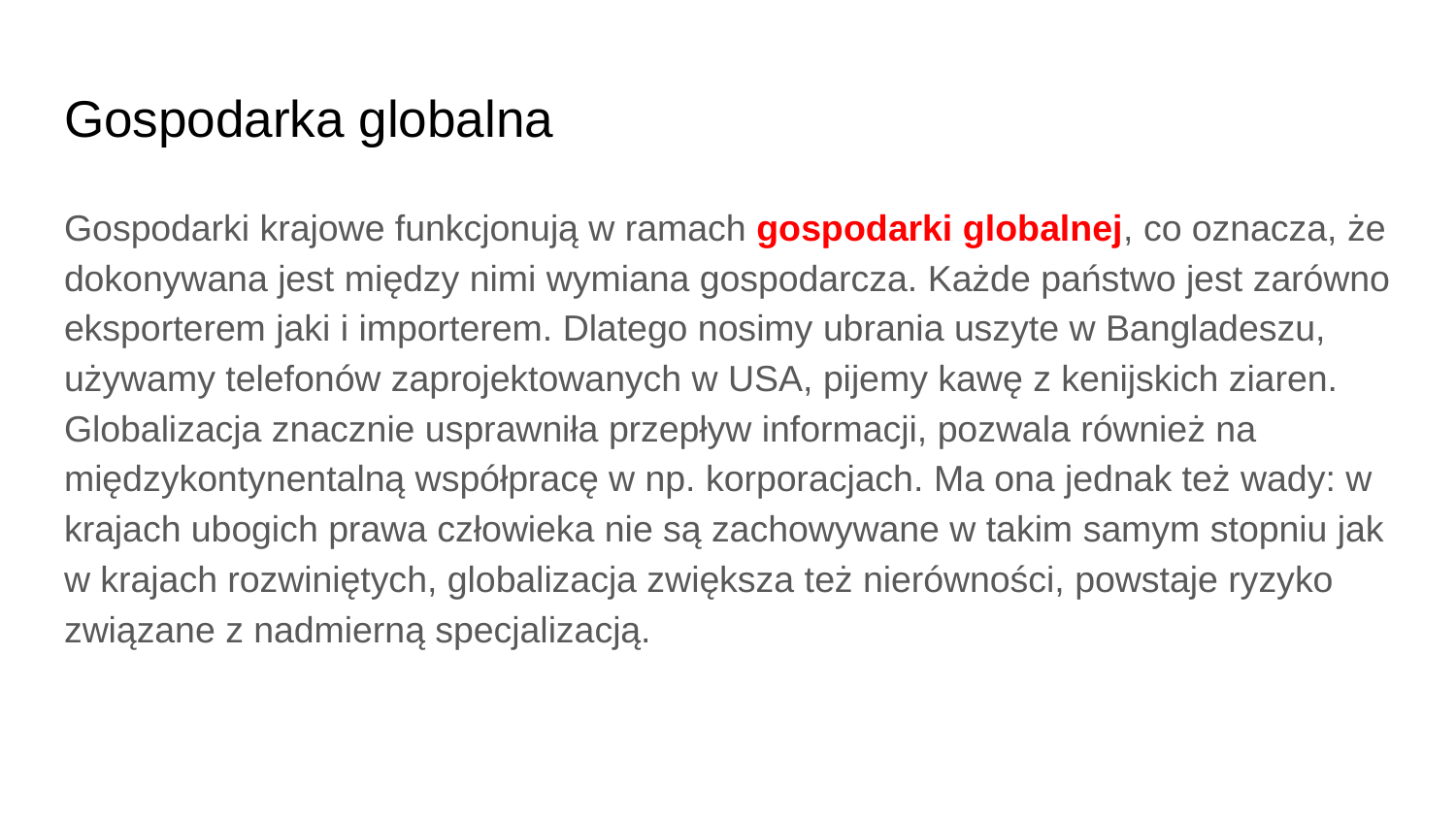

# Gospodarka globalna
Gospodarki krajowe funkcjonują w ramach gospodarki globalnej, co oznacza, że dokonywana jest między nimi wymiana gospodarcza. Każde państwo jest zarówno eksporterem jaki i importerem. Dlatego nosimy ubrania uszyte w Bangladeszu, używamy telefonów zaprojektowanych w USA, pijemy kawę z kenijskich ziaren. Globalizacja znacznie usprawniła przepływ informacji, pozwala również na międzykontynentalną współpracę w np. korporacjach. Ma ona jednak też wady: w krajach ubogich prawa człowieka nie są zachowywane w takim samym stopniu jak w krajach rozwiniętych, globalizacja zwiększa też nierówności, powstaje ryzyko związane z nadmierną specjalizacją.